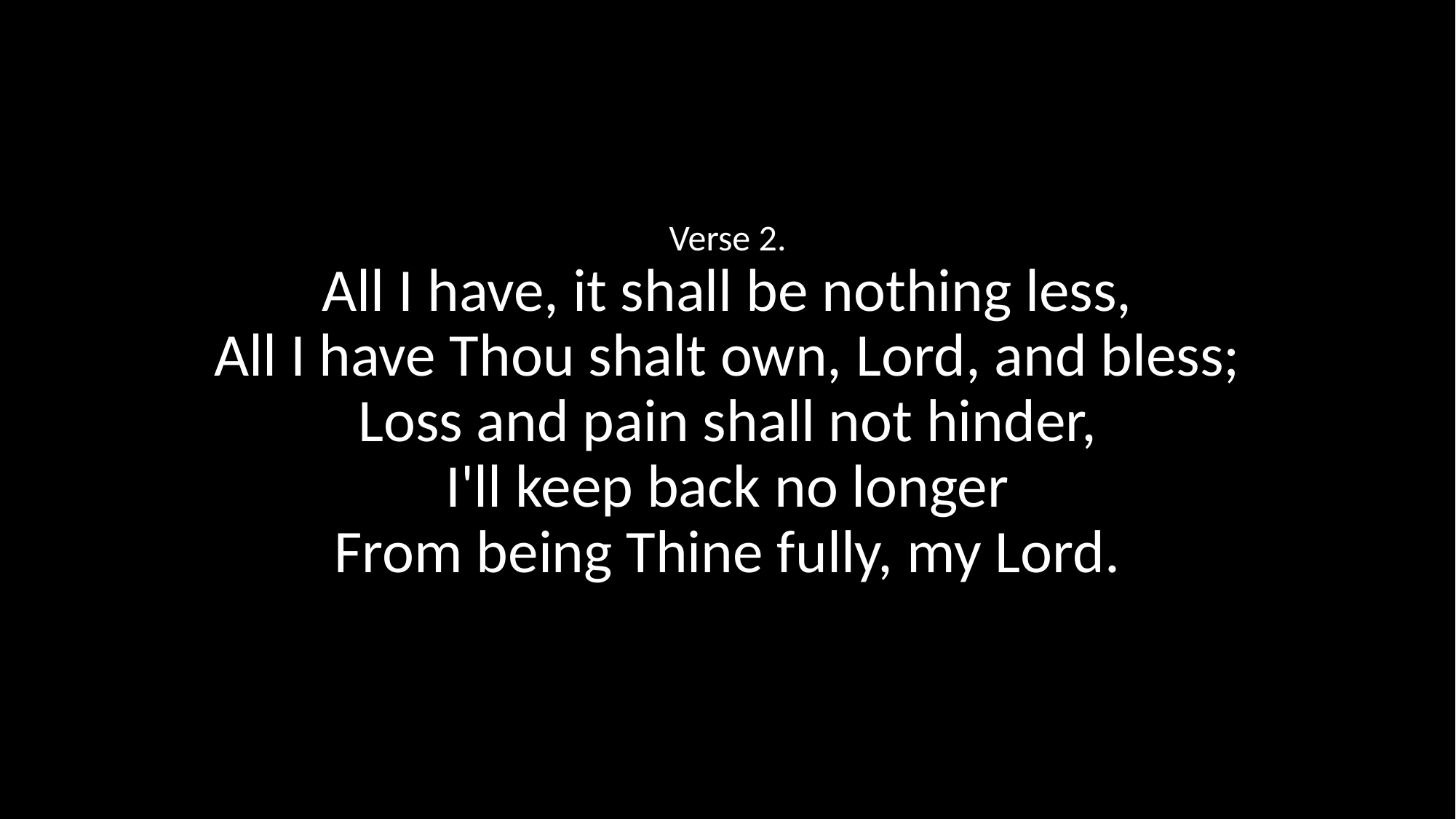

Verse 2.
All I have, it shall be nothing less,
All I have Thou shalt own, Lord, and bless;
Loss and pain shall not hinder,
I'll keep back no longer
From being Thine fully, my Lord.